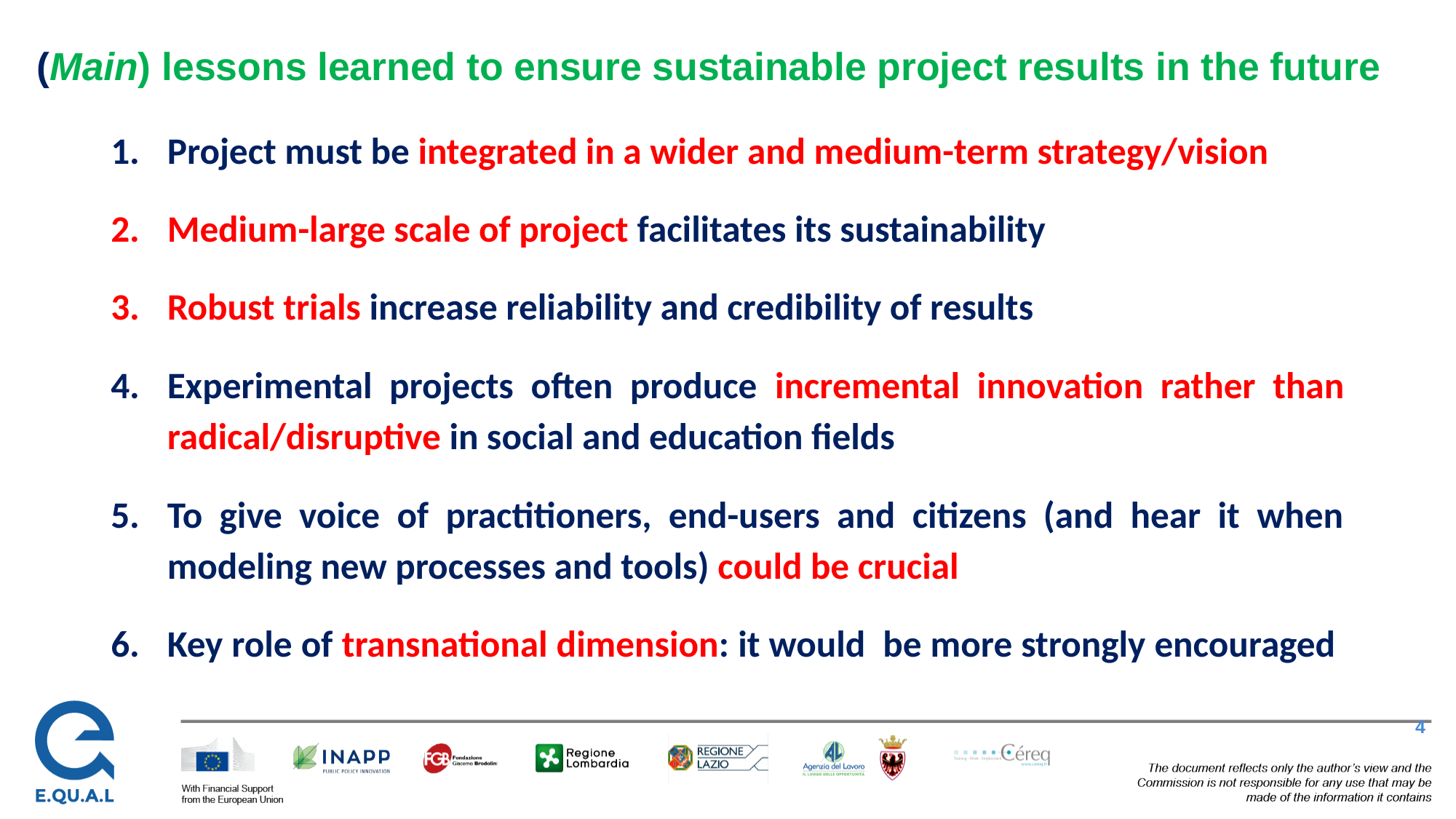

# (Main) lessons learned to ensure sustainable project results in the future
Project must be integrated in a wider and medium-term strategy/vision
Medium-large scale of project facilitates its sustainability
Robust trials increase reliability and credibility of results
Experimental projects often produce incremental innovation rather than radical/disruptive in social and education fields
To give voice of practitioners, end-users and citizens (and hear it when modeling new processes and tools) could be crucial
Key role of transnational dimension: it would  be more strongly encouraged